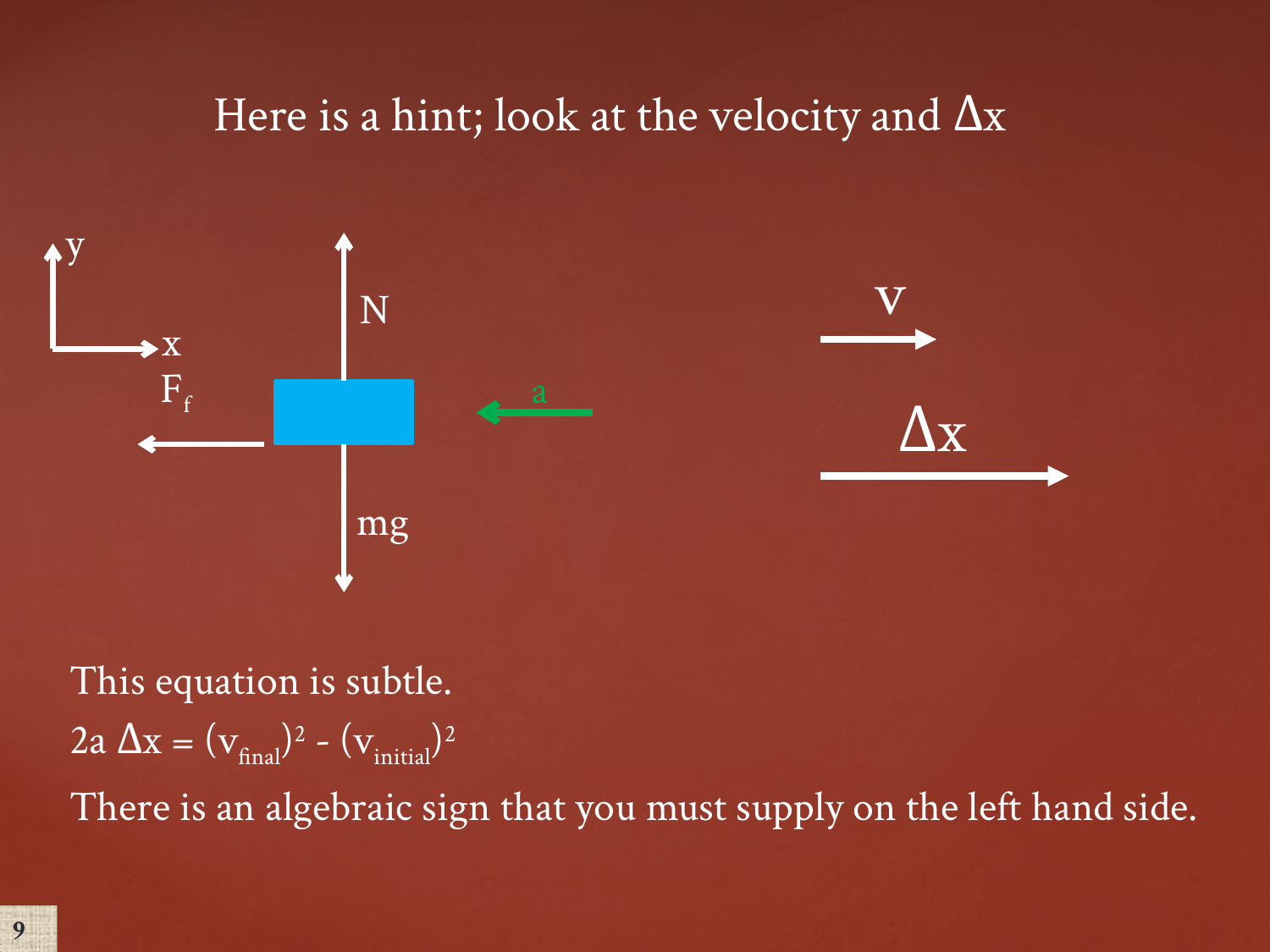

Here is a hint; look at the velocity and Δx
y
x
N
Ff
a

mg
v
Δx
This equation is subtle.
2a Δx = (vfinal)2 - (vinitial)2
There is an algebraic sign that you must supply on the left hand side.
9